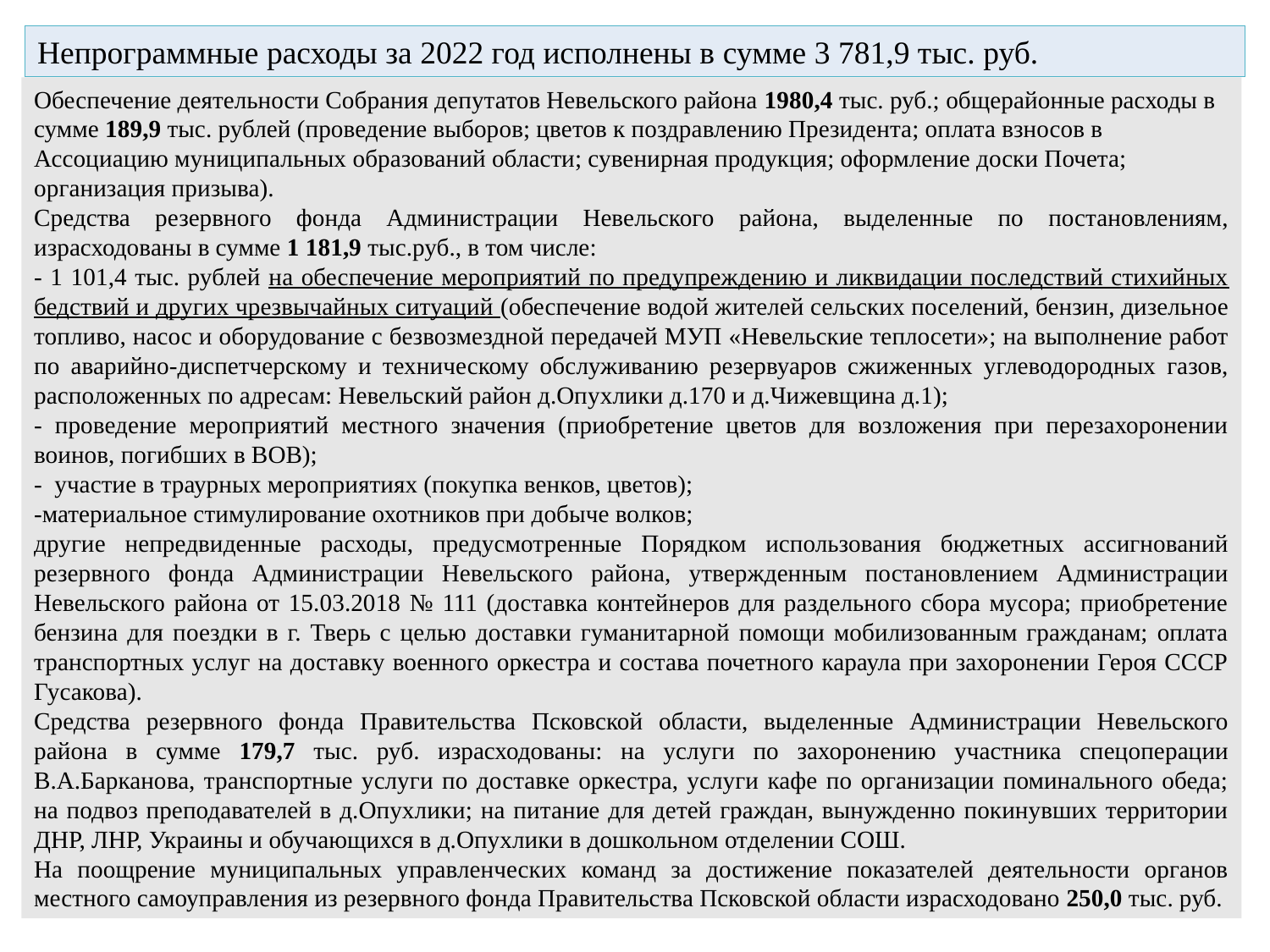

Непрограммные расходы за 2022 год исполнены в сумме 3 781,9 тыс. руб.
Обеспечение деятельности Собрания депутатов Невельского района 1980,4 тыс. руб.; общерайонные расходы в сумме 189,9 тыс. рублей (проведение выборов; цветов к поздравлению Президента; оплата взносов в Ассоциацию муниципальных образований области; сувенирная продукция; оформление доски Почета; организация призыва).
Средства резервного фонда Администрации Невельского района, выделенные по постановлениям, израсходованы в сумме 1 181,9 тыс.руб., в том числе:
- 1 101,4 тыс. рублей на обеспечение мероприятий по предупреждению и ликвидации последствий стихийных бедствий и других чрезвычайных ситуаций (обеспечение водой жителей сельских поселений, бензин, дизельное топливо, насос и оборудование с безвозмездной передачей МУП «Невельские теплосети»; на выполнение работ по аварийно-диспетчерскому и техническому обслуживанию резервуаров сжиженных углеводородных газов, расположенных по адресам: Невельский район д.Опухлики д.170 и д.Чижевщина д.1);
- проведение мероприятий местного значения (приобретение цветов для возложения при перезахоронении воинов, погибших в ВОВ);
-  участие в траурных мероприятиях (покупка венков, цветов);
-материальное стимулирование охотников при добыче волков;
другие непредвиденные расходы, предусмотренные Порядком использования бюджетных ассигнований резервного фонда Администрации Невельского района, утвержденным постановлением Администрации Невельского района от 15.03.2018 № 111 (доставка контейнеров для раздельного сбора мусора; приобретение бензина для поездки в г. Тверь с целью доставки гуманитарной помощи мобилизованным гражданам; оплата транспортных услуг на доставку военного оркестра и состава почетного караула при захоронении Героя СССР Гусакова).
Средства резервного фонда Правительства Псковской области, выделенные Администрации Невельского района в сумме 179,7 тыс. руб. израсходованы: на услуги по захоронению участника спецоперации В.А.Барканова, транспортные услуги по доставке оркестра, услуги кафе по организации поминального обеда; на подвоз преподавателей в д.Опухлики; на питание для детей граждан, вынужденно покинувших территории ДНР, ЛНР, Украины и обучающихся в д.Опухлики в дошкольном отделении СОШ.
На поощрение муниципальных управленческих команд за достижение показателей деятельности органов местного самоуправления из резервного фонда Правительства Псковской области израсходовано 250,0 тыс. руб.